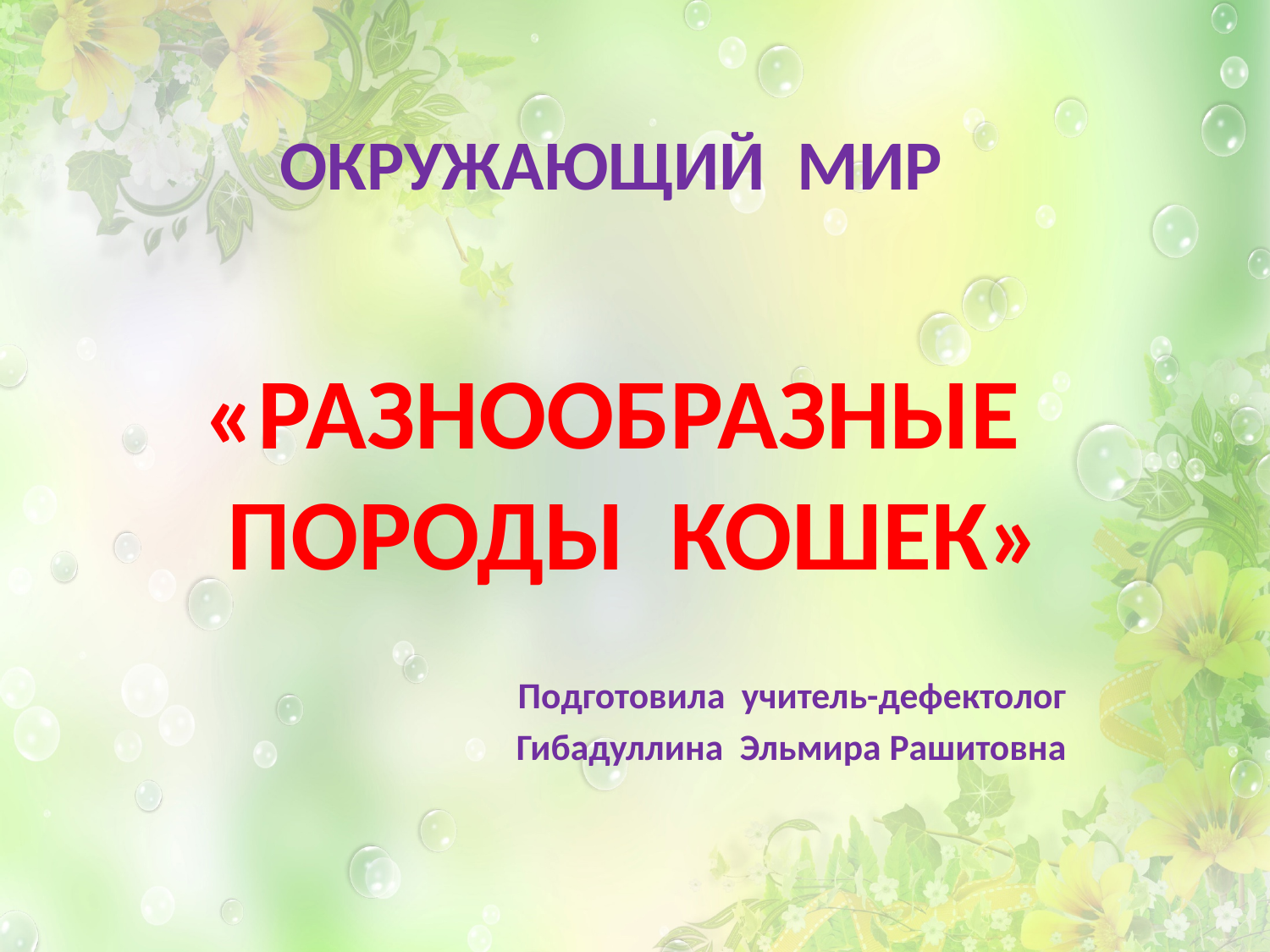

# ОКРУЖАЮЩИЙ  МИР

«РАЗНООБРАЗНЫЕ   ПОРОДЫ  КОШЕК»

Подготовила  учитель-дефектолог
 Гибадуллина  Эльмира Рашитовна